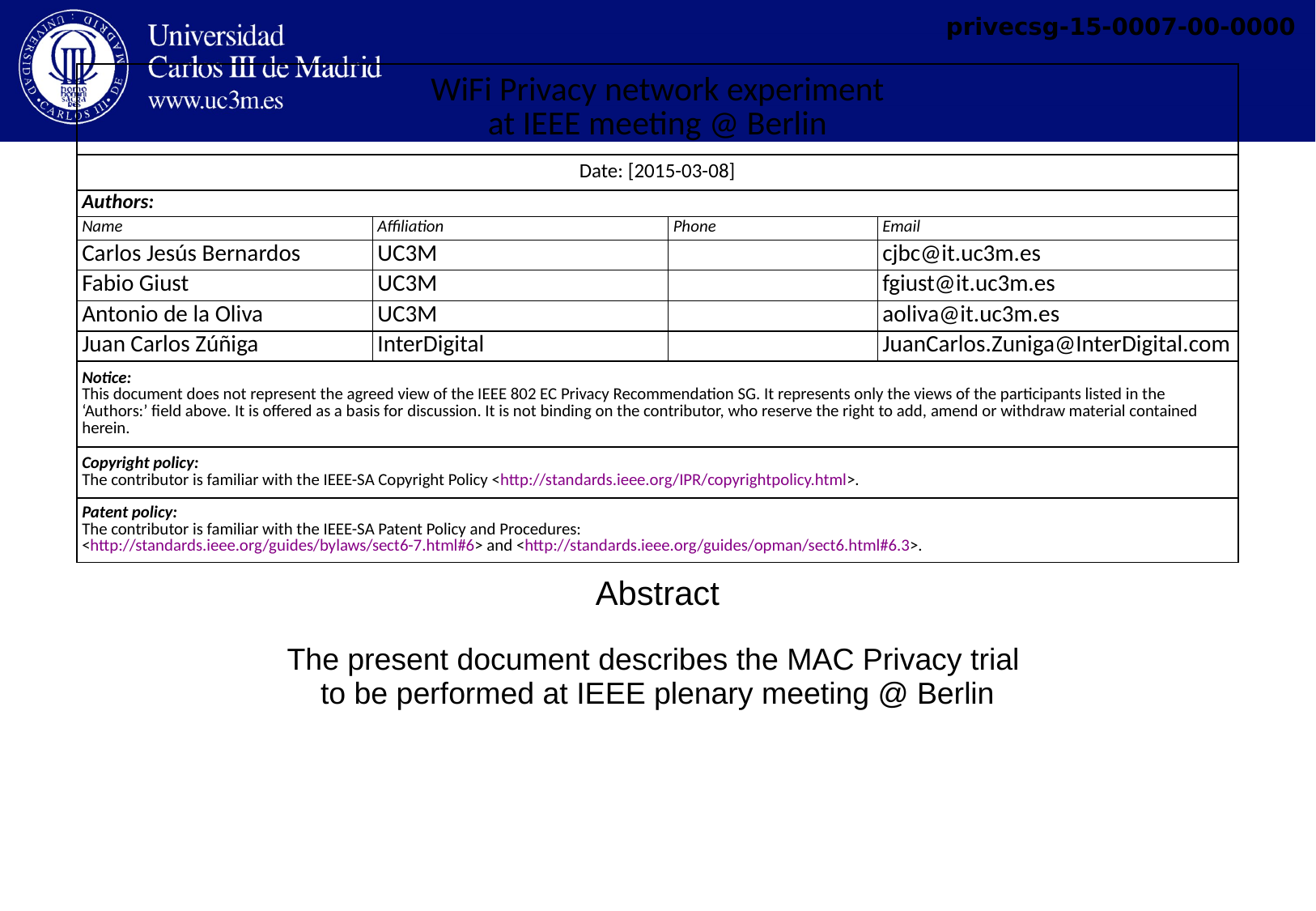

privecsg-15-0007-00-0000
| WiFi Privacy network experiment at IEEE meeting @ Berlin |  |  |  |
| --- | --- | --- | --- |
| Date: [2015-03-08] |  |  |  |
| Authors: |  |  |  |
| Name | Affiliation | Phone | Email |
| Carlos Jesús Bernardos | UC3M |  | cjbc@it.uc3m.es |
| Fabio Giust | UC3M |  | fgiust@it.uc3m.es |
| Antonio de la Oliva | UC3M |  | aoliva@it.uc3m.es |
| Juan Carlos Zúñiga | InterDigital |  | JuanCarlos.Zuniga@InterDigital.com |
| Notice: This document does not represent the agreed view of the IEEE 802 EC Privacy Recommendation SG. It represents only the views of the participants listed in the ‘Authors:’ field above. It is offered as a basis for discussion. It is not binding on the contributor, who reserve the right to add, amend or withdraw material contained herein. |  |  |  |
| Copyright policy: The contributor is familiar with the IEEE-SA Copyright Policy <http://standards.ieee.org/IPR/copyrightpolicy.html>. |  |  |  |
| Patent policy: The contributor is familiar with the IEEE-SA Patent Policy and Procedures: <http://standards.ieee.org/guides/bylaws/sect6-7.html#6> and <http://standards.ieee.org/guides/opman/sect6.html#6.3>. |  |  |  |
Abstract

The present document describes the MAC Privacy trial
to be performed at IEEE plenary meeting @ Berlin